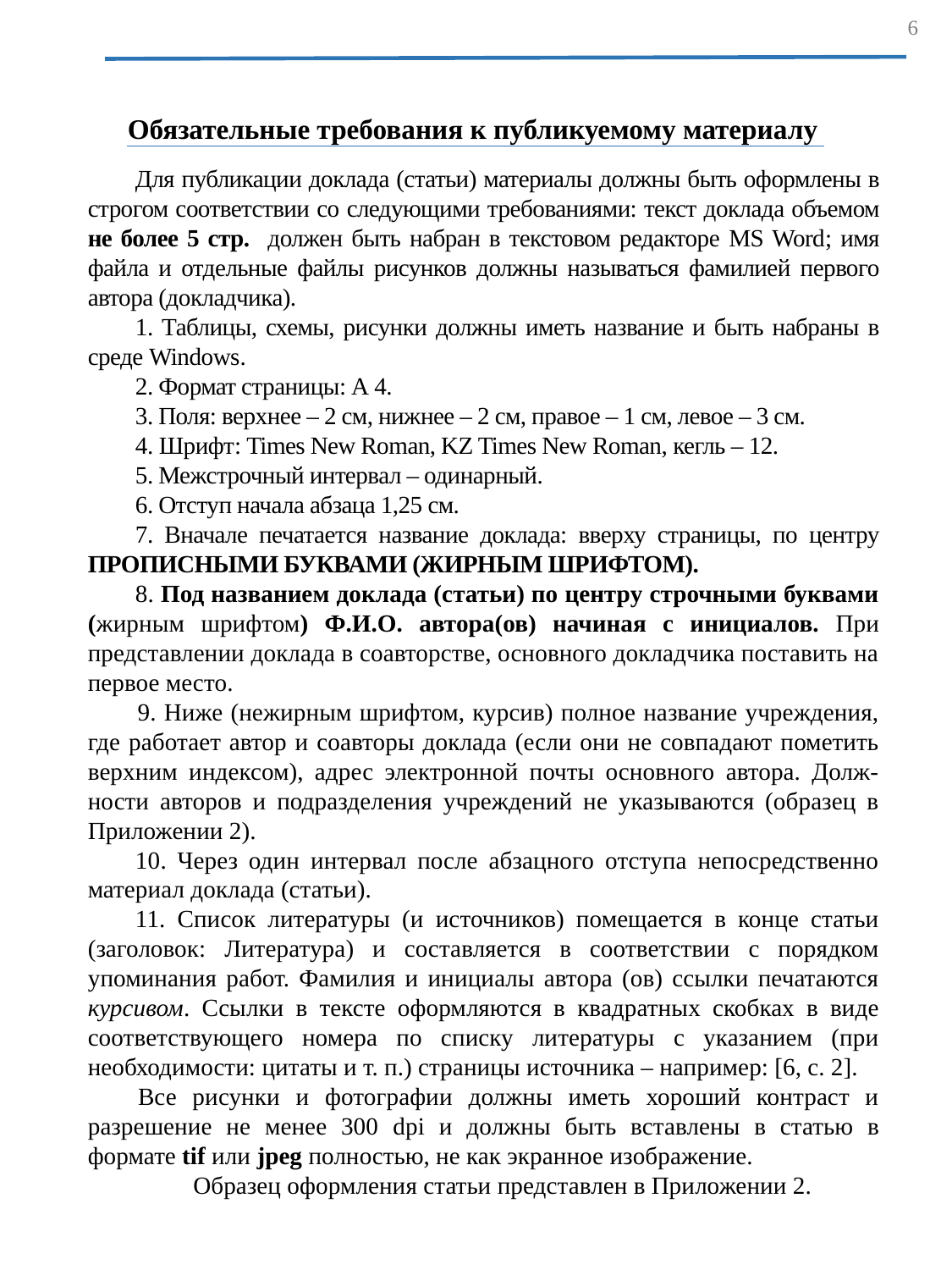

6
Обязательные требования к публикуемому материалу
Для публикации доклада (статьи) материалы должны быть оформлены в строгом соответствии со следующими требованиями: текст доклада объемом не более 5 стр.  должен быть набран в текстовом редакторе MS Word; имя файла и отдельные файлы рисунков должны называться фамилией первого автора (докладчика).
1. Таблицы, схемы, рисунки должны иметь название и быть набраны в среде Windows.
2. Формат страницы: А 4.
3. Поля: верхнее – 2 см, нижнее – 2 см, правое – 1 см, левое – 3 см.
4. Шрифт: Times New Roman, KZ Times New Roman, кегль – 12.
5. Межстрочный интервал – одинарный.
6. Отступ начала абзаца 1,25 см.
7. Вначале печатается название доклада: вверху страницы, по центру ПРОПИСНЫМИ БУКВАМИ (ЖИРНЫМ ШРИФТОМ).
8. Под названием доклада (статьи) по центру строчными буквами (жирным шрифтом) Ф.И.О. автора(ов) начиная с инициалов. При представлении доклада в соавторстве, основного докладчика поставить на первое место.
9. Ниже (нежирным шрифтом, курсив) полное название учреждения, где работает автор и соавторы доклада (если они не совпадают пометить верхним индексом), адрес электронной почты основного автора. Долж-ности авторов и подразделения учреждений не указываются (образец в Приложении 2).
10. Через один интервал после абзацного отступа непосредственно материал доклада (статьи).
11. Список литературы (и источников) помещается в конце статьи (заголовок: Литература) и составляется в соответствии с порядком упоминания работ. Фамилия и инициалы автора (ов) ссылки печатаются курсивом. Ссылки в тексте оформляются в квадратных скобках в виде соответствующего номера по списку литературы с указанием (при необходимости: цитаты и т. п.) страницы источника – например: [6, с. 2].
Все рисунки и фотографии должны иметь хороший контраст и разрешение не менее 300 dpi и должны быть вставлены в статью в формате tif или jpeg полностью, не как экранное изображение.
         Образец оформления статьи представлен в Приложении 2.